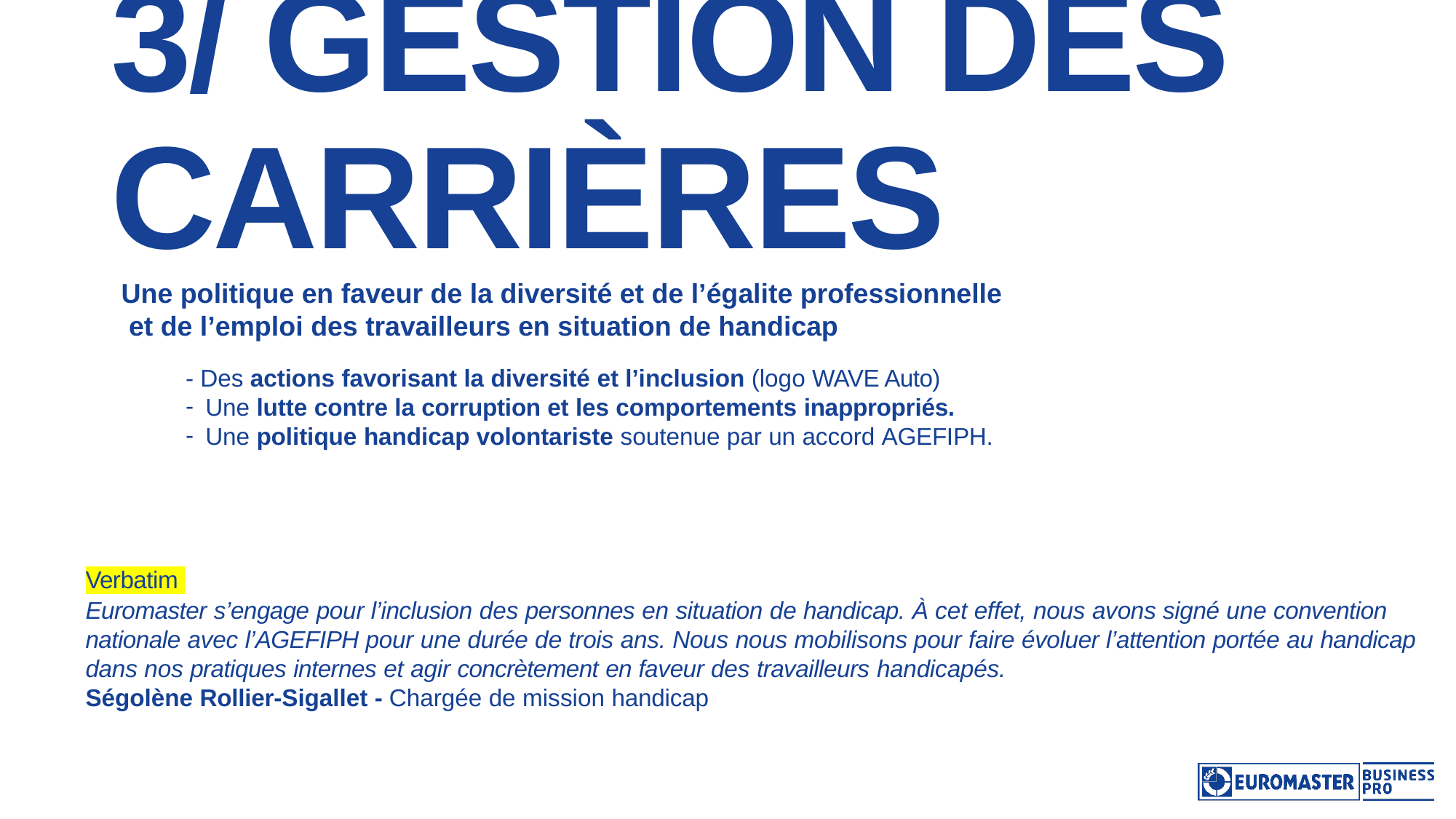

# 3/ GESTION DES Carrières
Une politique en faveur de la diversité et de l’égalite professionnelle
 et de l’emploi des travailleurs en situation de handicap
- Des actions favorisant la diversité et l’inclusion (logo WAVE Auto)
Une lutte contre la corruption et les comportements inappropriés.
Une politique handicap volontariste soutenue par un accord AGEFIPH.
Verbatim
Euromaster s’engage pour l’inclusion des personnes en situation de handicap. À cet effet, nous avons signé une convention nationale avec l’AGEFIPH pour une durée de trois ans. Nous nous mobilisons pour faire évoluer l’attention portée au handicap dans nos pratiques internes et agir concrètement en faveur des travailleurs handicapés.
Ségolène Rollier-Sigallet - Chargée de mission handicap